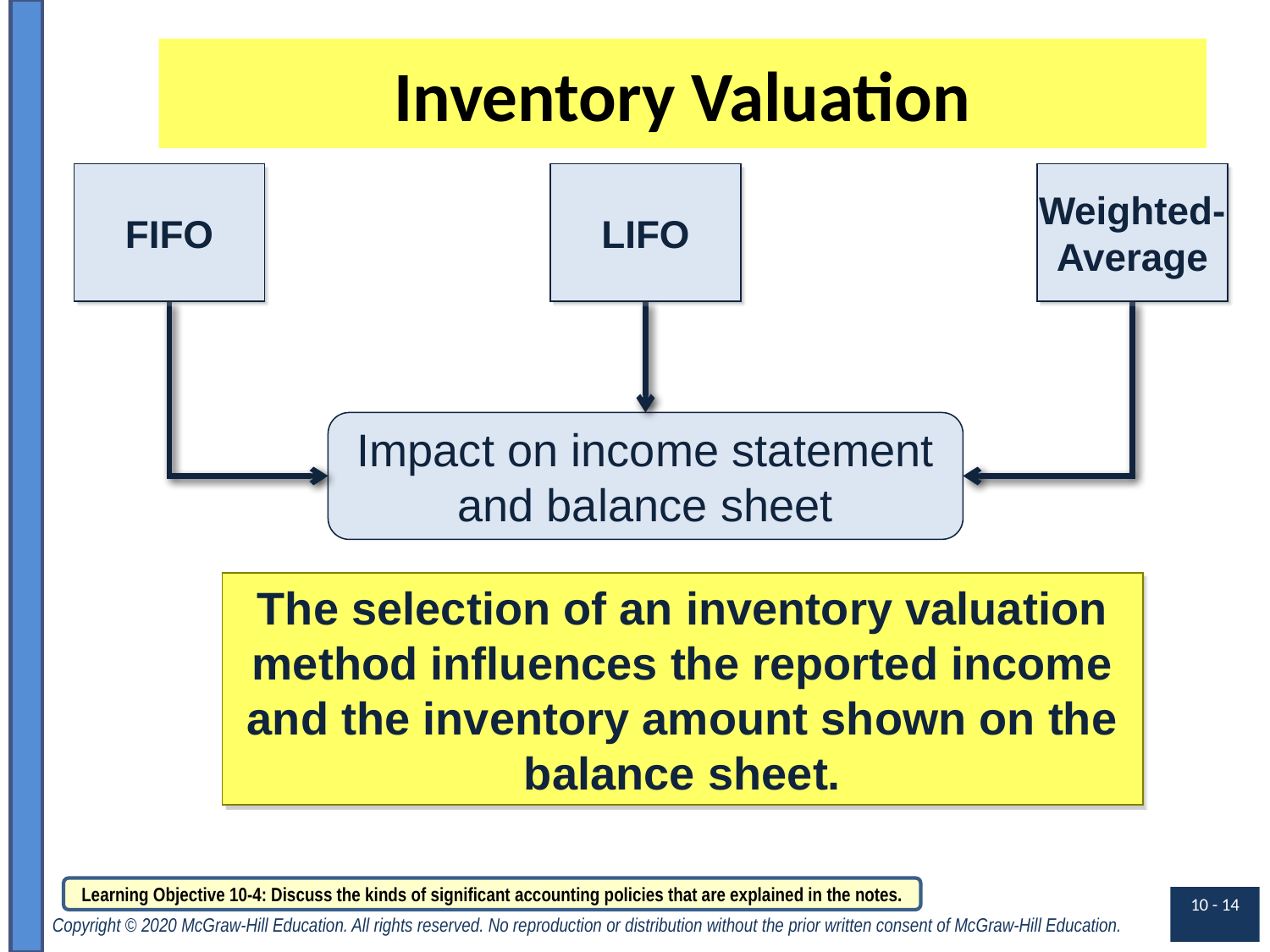

# Inventory Valuation
FIFO
LIFO
Weighted-
Average
Impact on income statement
and balance sheet
The selection of an inventory valuation method influences the reported income and the inventory amount shown on the balance sheet.
Learning Objective 10-4: Discuss the kinds of significant accounting policies that are explained in the notes.